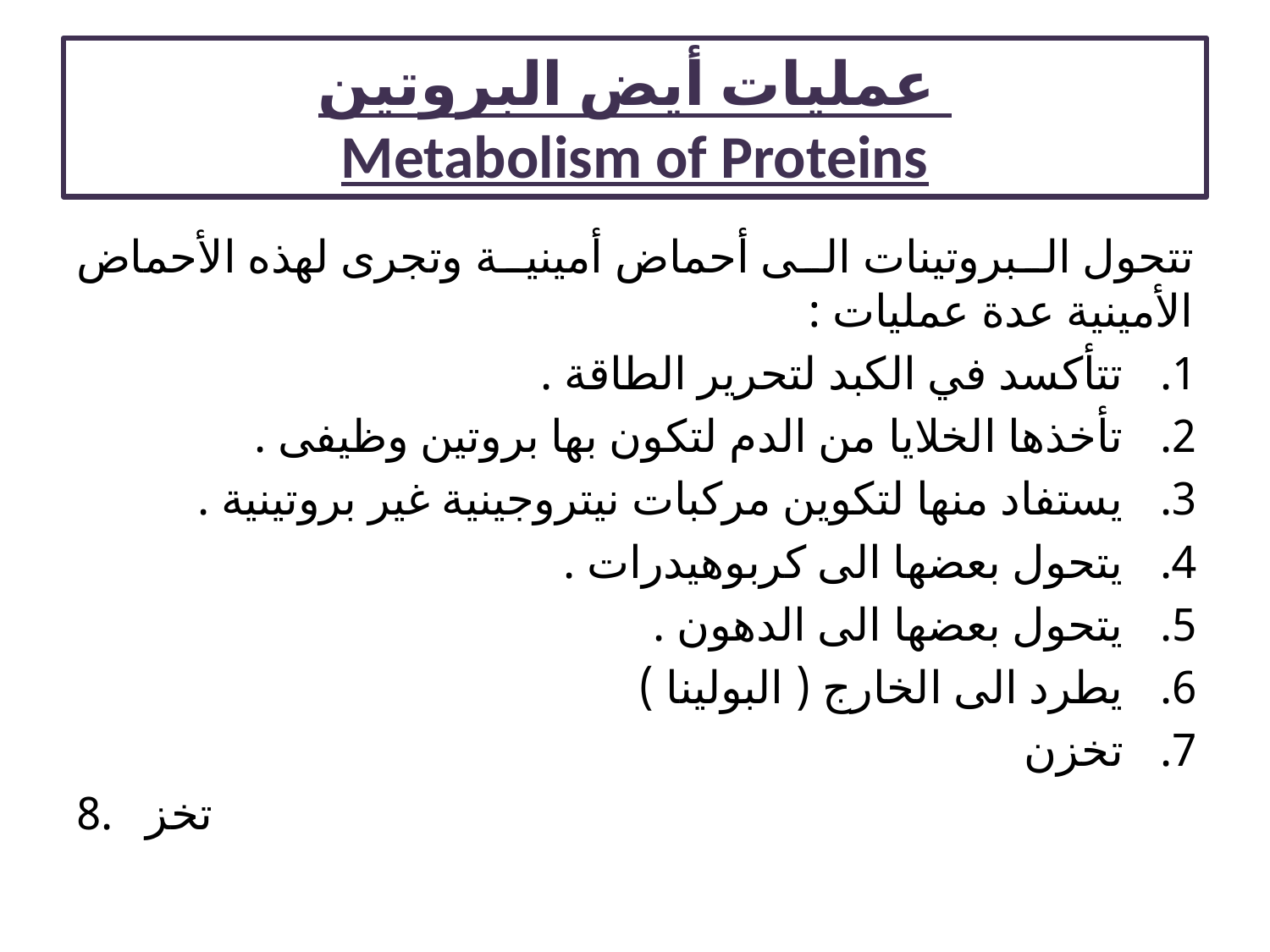

# عمليات أيض البروتين Metabolism of Proteins
تتحول البروتينات الى أحماض أمينية وتجرى لهذه الأحماض الأمينية عدة عمليات :
تتأكسد في الكبد لتحرير الطاقة .
تأخذها الخلايا من الدم لتكون بها بروتين وظيفى .
يستفاد منها لتكوين مركبات نيتروجينية غير بروتينية .
يتحول بعضها الى كربوهيدرات .
يتحول بعضها الى الدهون .
يطرد الى الخارج ( البولينا )
تخزن
تخز